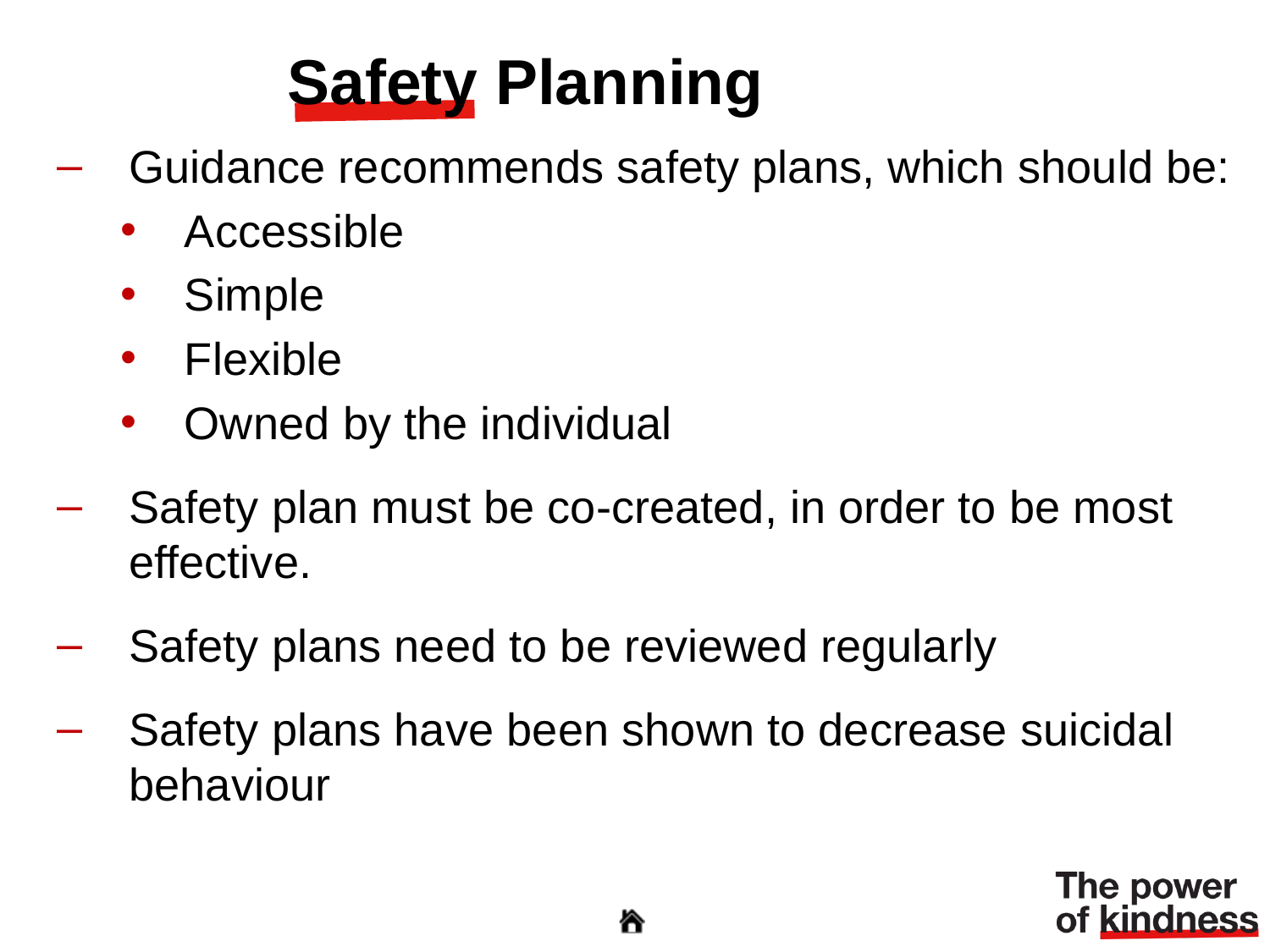

Safety Planning

Guidance recommends safety plans, which should be:
Accessible
Simple
Flexible
Owned by the individual

Safety plan must be co-created, in order to be most effective.

Safety plans need to be reviewed regularly

Safety plans have been shown to decrease suicidal behaviour